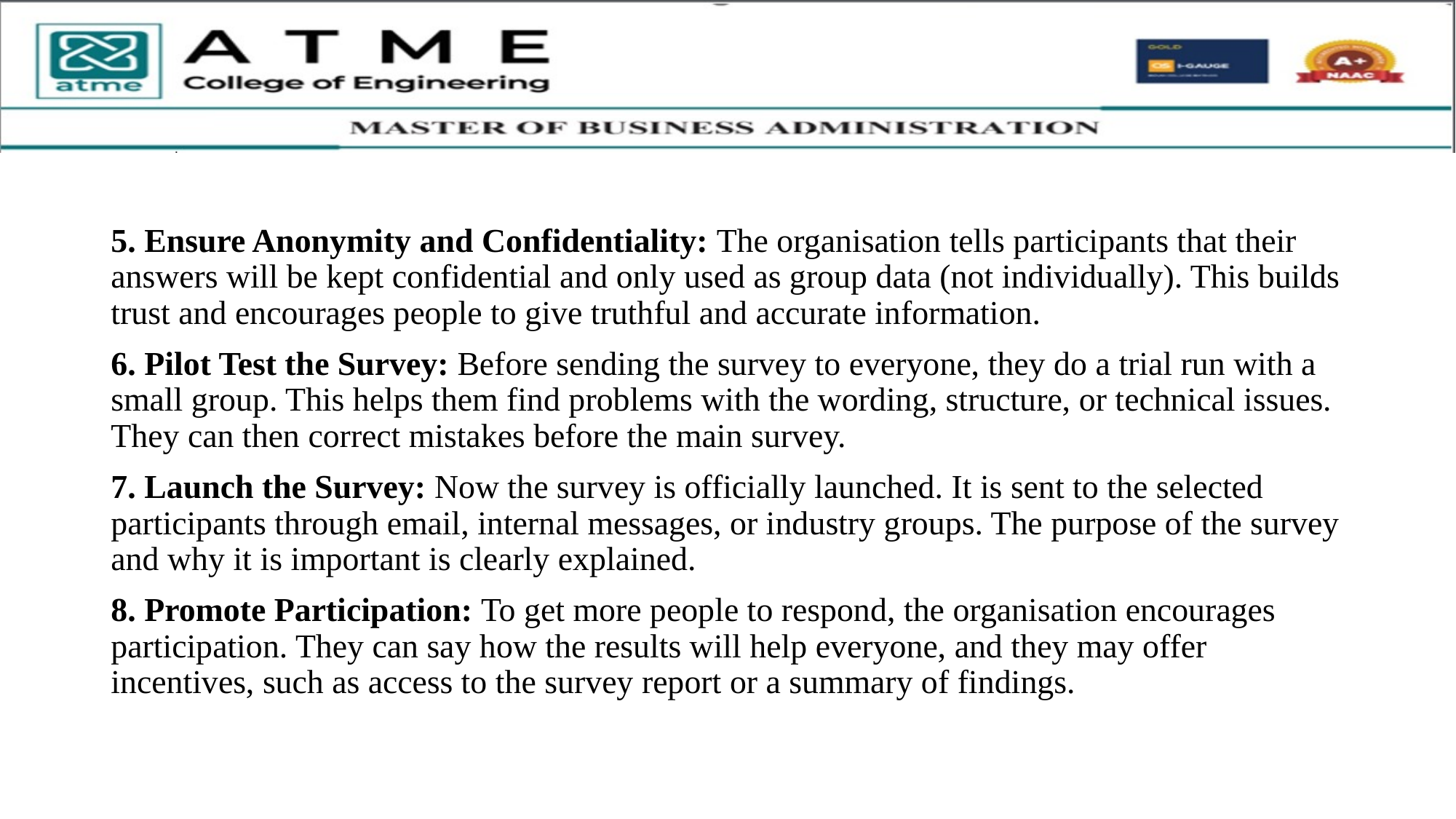

5. Ensure Anonymity and Confidentiality: The organisation tells participants that their answers will be kept confidential and only used as group data (not individually). This builds trust and encourages people to give truthful and accurate information.
6. Pilot Test the Survey: Before sending the survey to everyone, they do a trial run with a small group. This helps them find problems with the wording, structure, or technical issues. They can then correct mistakes before the main survey.
7. Launch the Survey: Now the survey is officially launched. It is sent to the selected participants through email, internal messages, or industry groups. The purpose of the survey and why it is important is clearly explained.
8. Promote Participation: To get more people to respond, the organisation encourages participation. They can say how the results will help everyone, and they may offer incentives, such as access to the survey report or a summary of findings.